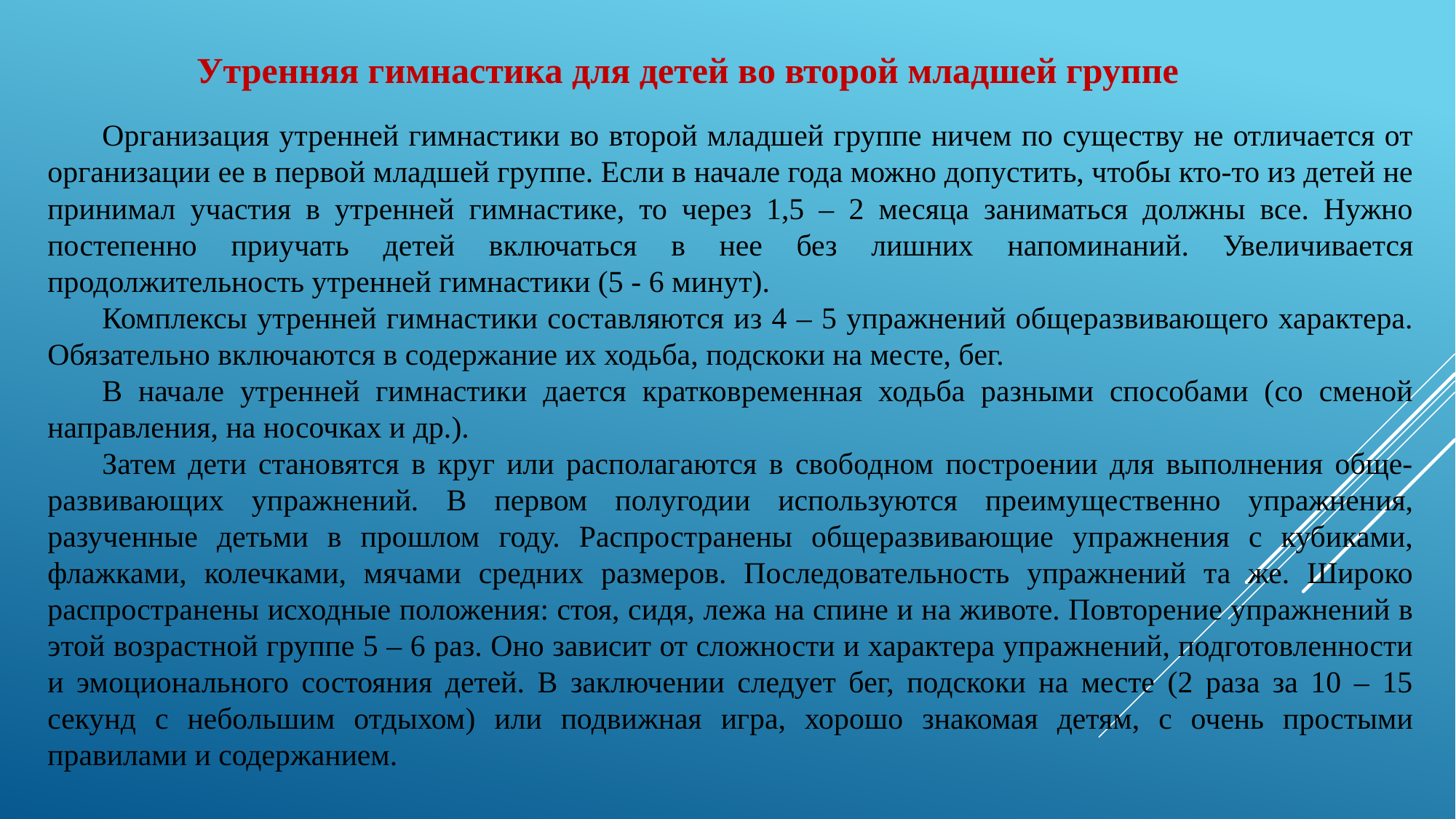

Утренняя гимнастика для детей во второй младшей группе
Организация утренней гимнастики во второй младшей группе ничем по существу не отличается от организации ее в первой младшей группе. Если в начале года можно допустить, чтобы кто-то из детей не принимал участия в утренней гимнастике, то через 1,5 – 2 месяца заниматься должны все. Нужно постепенно приучать детей включаться в нее без лишних напоминаний. Увеличивается продолжительность утренней гимнастики (5 - 6 минут).
Комплексы утренней гимнастики составляются из 4 – 5 упражнений общеразвивающего характера. Обязательно включаются в содержание их ходьба, подскоки на месте, бег.
В начале утренней гимнастики дается кратковременная ходьба разными способами (со сменой направления, на носочках и др.).
Затем дети становятся в круг или располагаются в свободном построении для выполнения обще-развивающих упражнений. В первом полугодии используются преимущественно упражнения, разученные детьми в прошлом году. Распространены общеразвивающие упражнения с кубиками, флажками, колечками, мячами средних размеров. Последовательность упражнений та же. Широко распространены исходные положения: стоя, сидя, лежа на спине и на животе. Повторение упражнений в этой возрастной группе 5 – 6 раз. Оно зависит от сложности и характера упражнений, подготовленности и эмоционального состояния детей. В заключении следует бег, подскоки на месте (2 раза за 10 – 15 секунд с небольшим отдыхом) или подвижная игра, хорошо знакомая детям, с очень простыми правилами и содержанием.